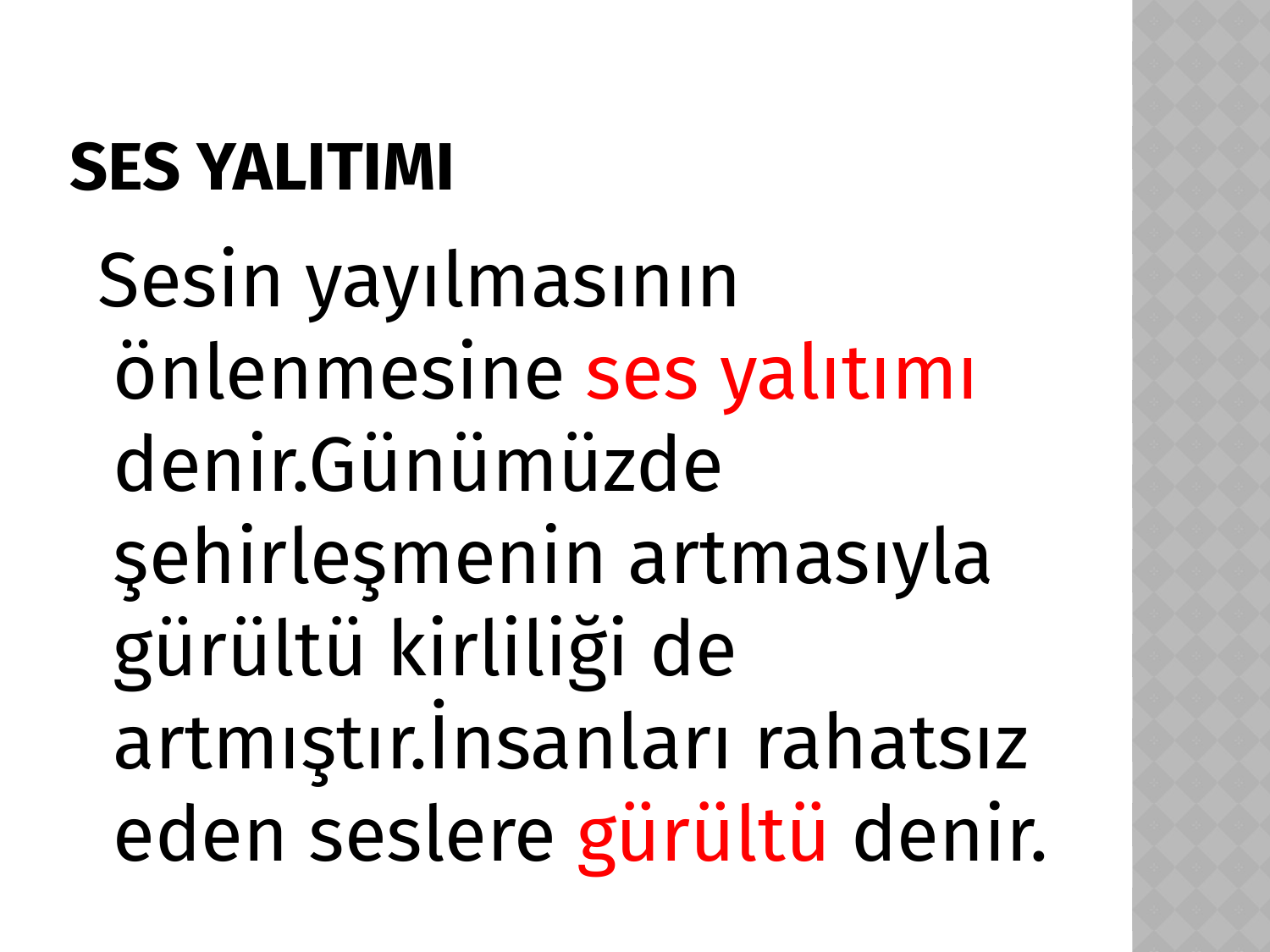

# SES YALITIMI
  Sesin yayılmasının önlenmesine ses yalıtımı denir.Günümüzde şehirleşmenin artmasıyla gürültü kirliliği de artmıştır.İnsanları rahatsız eden seslere gürültü denir.